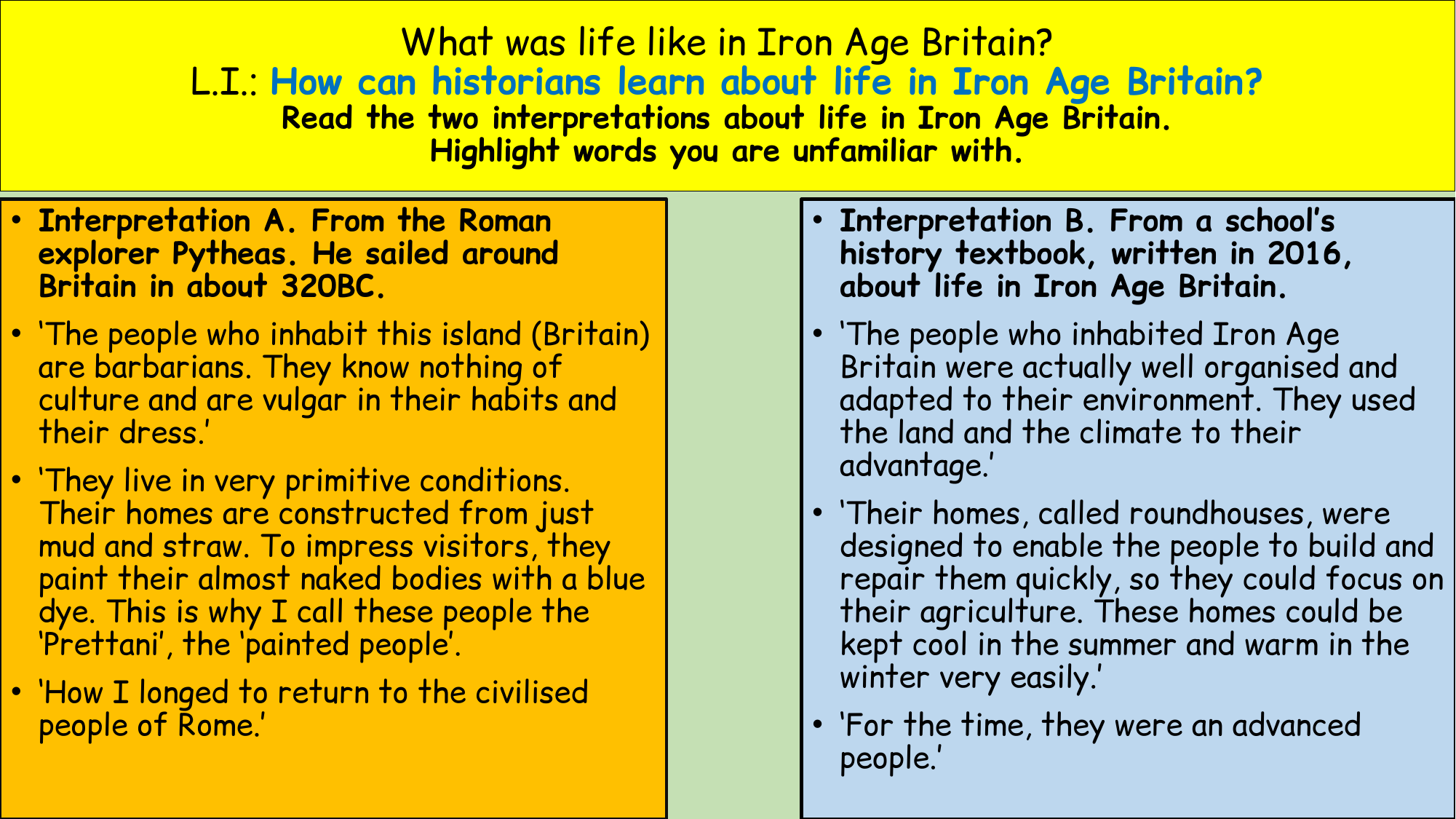

# What was life like in Iron Age Britain? L.I.: How can historians learn about life in Iron Age Britain? Read the two interpretations about life in Iron Age Britain. Highlight words you are unfamiliar with.
Interpretation A. From the Roman explorer Pytheas. He sailed around Britain in about 320BC.
‘The people who inhabit this island (Britain) are barbarians. They know nothing of culture and are vulgar in their habits and their dress.’
‘They live in very primitive conditions. Their homes are constructed from just mud and straw. To impress visitors, they paint their almost naked bodies with a blue dye. This is why I call these people the ‘Prettani’, the ‘painted people’.
‘How I longed to return to the civilised people of Rome.’
Interpretation B. From a school’s history textbook, written in 2016, about life in Iron Age Britain.
‘The people who inhabited Iron Age Britain were actually well organised and adapted to their environment. They used the land and the climate to their advantage.’
‘Their homes, called roundhouses, were designed to enable the people to build and repair them quickly, so they could focus on their agriculture. These homes could be kept cool in the summer and warm in the winter very easily.’
‘For the time, they were an advanced people.’